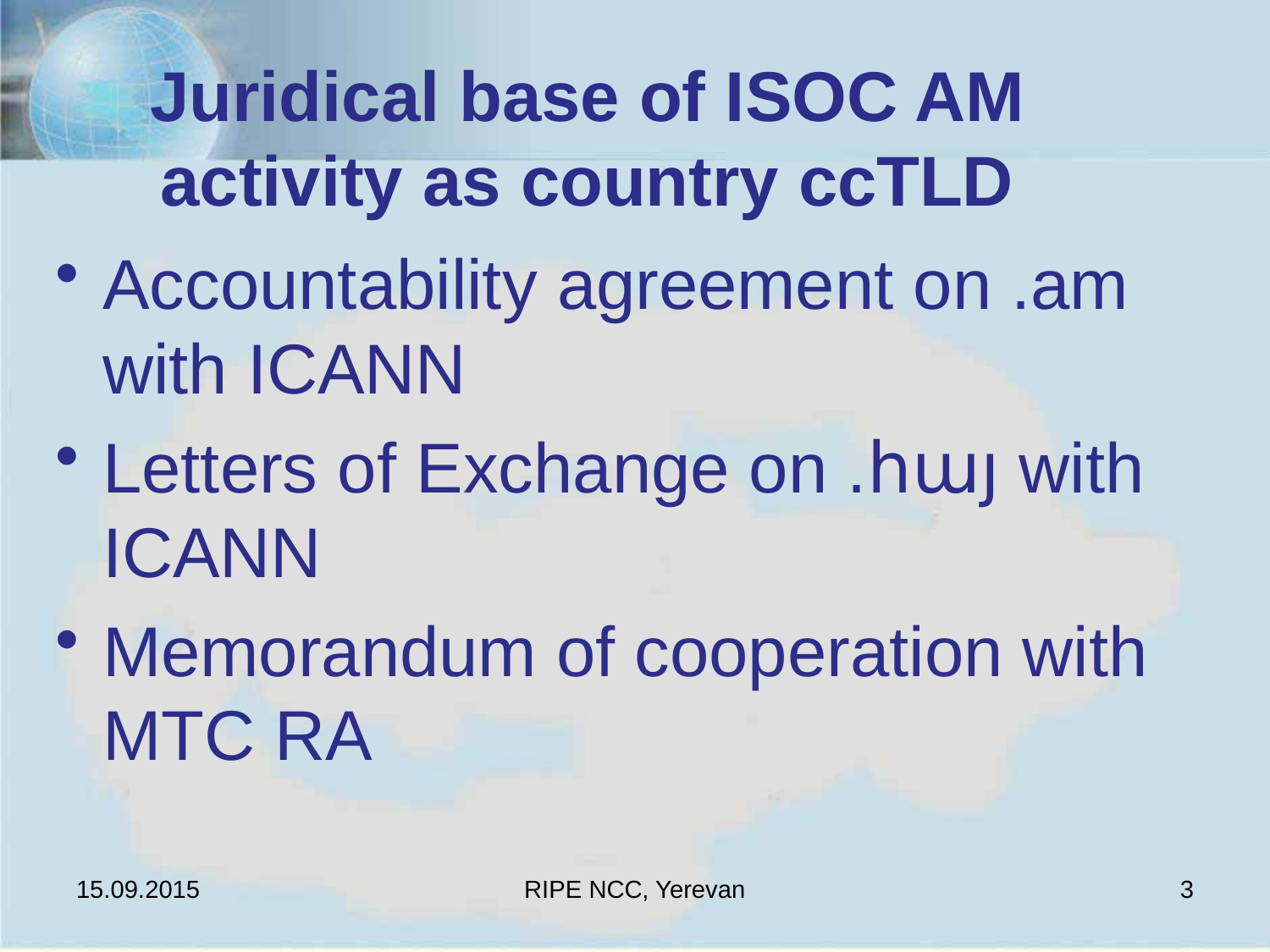

# Juridical base of ISOC AM activity as country ccTLD
Accountability agreement on .am with ICANN
Letters of Exchange on .հայ with ICANN
Memorandum of cooperation with MTC RA
15.09.2015
RIPE NCC, Yerevan
3